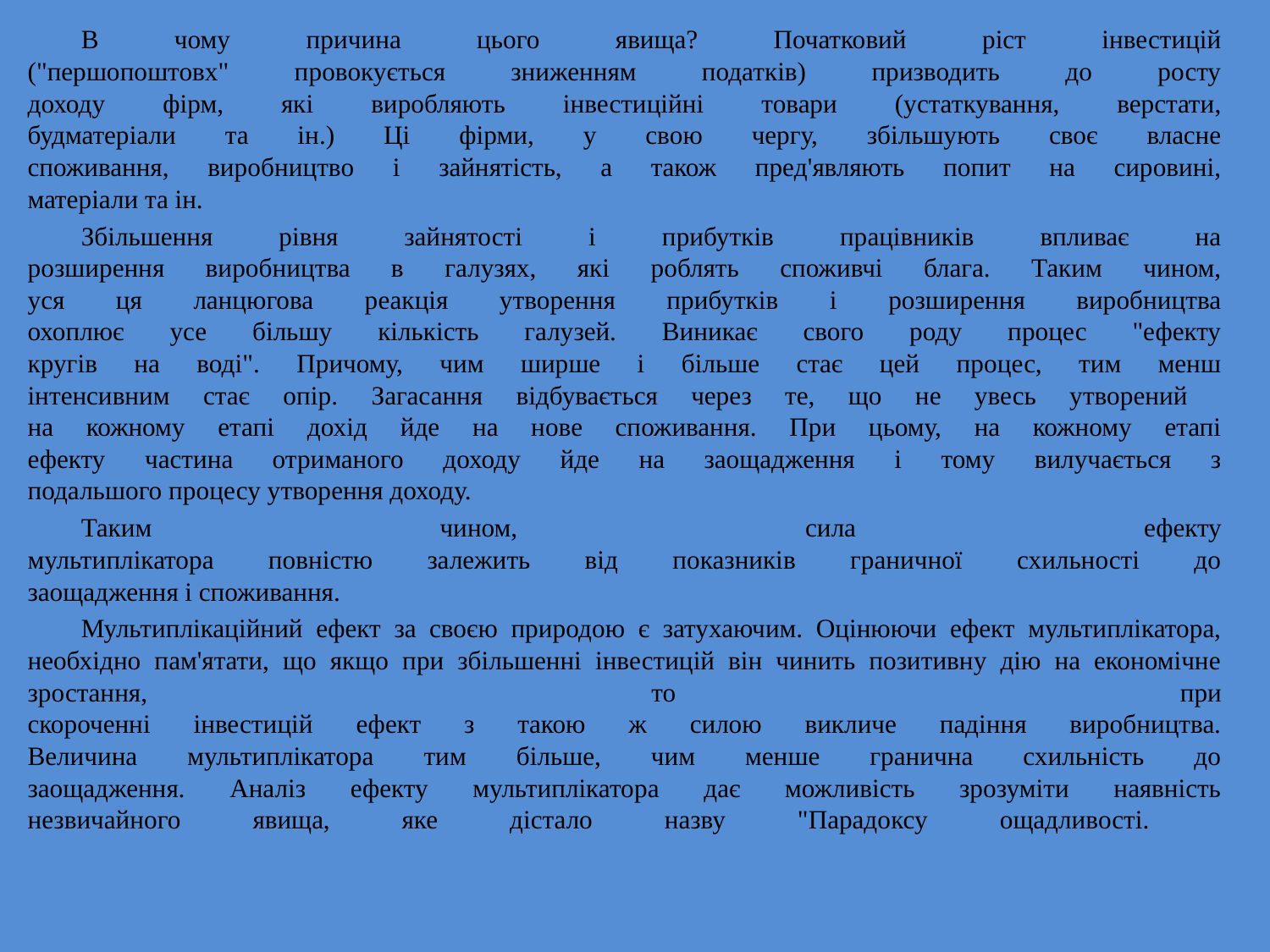

В чому причина цього явища? Початковий ріст інвестицій
("першопоштовх" провокується зниженням податків) призводить до росту
доходу фірм, які виробляють інвестиційні товари (устаткування, верстати,
будматеріали та ін.) Ці фірми, у свою чергу, збільшують своє власне
споживання, виробництво і зайнятість, а також пред'являють попит на сировині,
матеріали та ін.
Збільшення рівня зайнятості і прибутків працівників впливає на
розширення виробництва в галузях, які роблять споживчі блага. Таким чином,
уся ця ланцюгова реакція утворення прибутків і розширення виробництва
охоплює усе більшу кількість галузей. Виникає свого роду процес "ефекту
кругів на воді". Причому, чим ширше і більше стає цей процес, тим менш
інтенсивним стає опір. Загасання відбувається через те, що не увесь утворений
на кожному етапі дохід йде на нове споживання. При цьому, на кожному етапі
ефекту частина отриманого доходу йде на заощадження і тому вилучається з
подальшого процесу утворення доходу.
Таким чином, сила ефекту
мультиплікатора повністю залежить від показників граничної схильності до
заощадження і споживання.
Мультиплікаційний ефект за своєю природою є затухаючим. Оцінюючи ефект мультиплікатора, необхідно пам'ятати, що якщо при збільшенні інвестицій він чинить позитивну дію на економічне зростання, то при
скороченні інвестицій ефект з такою ж силою викличе падіння виробництва.
Величина мультиплікатора тим більше, чим менше гранична схильність до
заощадження. Аналіз ефекту мультиплікатора дає можливість зрозуміти наявність
незвичайного явища, яке дістало назву "Парадоксу ощадливості.